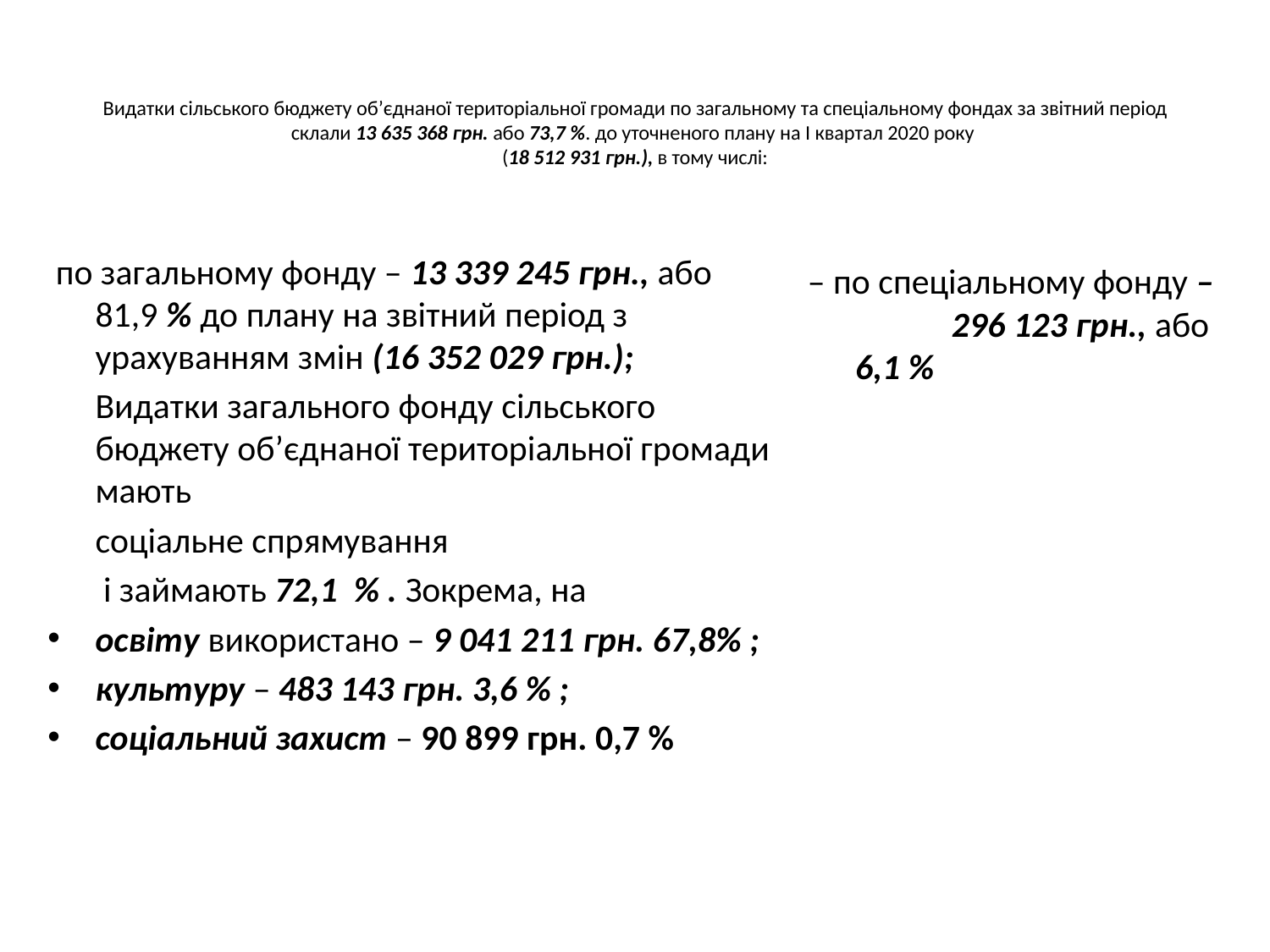

# Видатки сільського бюджету об’єднаної територіальної громади по загальному та спеціальному фондах за звітний період склали 13 635 368 грн. або 73,7 %. до уточненого плану на І квартал 2020 року (18 512 931 грн.), в тому числі:

 по загальному фонду – 13 339 245 грн., або 81,9 % до плану на звітний період з урахуванням змін (16 352 029 грн.);
	Видатки загального фонду сільського бюджету об’єднаної територіальної громади мають
	соціальне спрямування
	 і займають 72,1  % . Зокрема, на
освіту використано – 9 041 211 грн. 67,8% ;
культуру – 483 143 грн. 3,6 % ;
соціальний захист – 90 899 грн. 0,7 %

– по спеціальному фонду –                296 123 грн., або 6,1 %